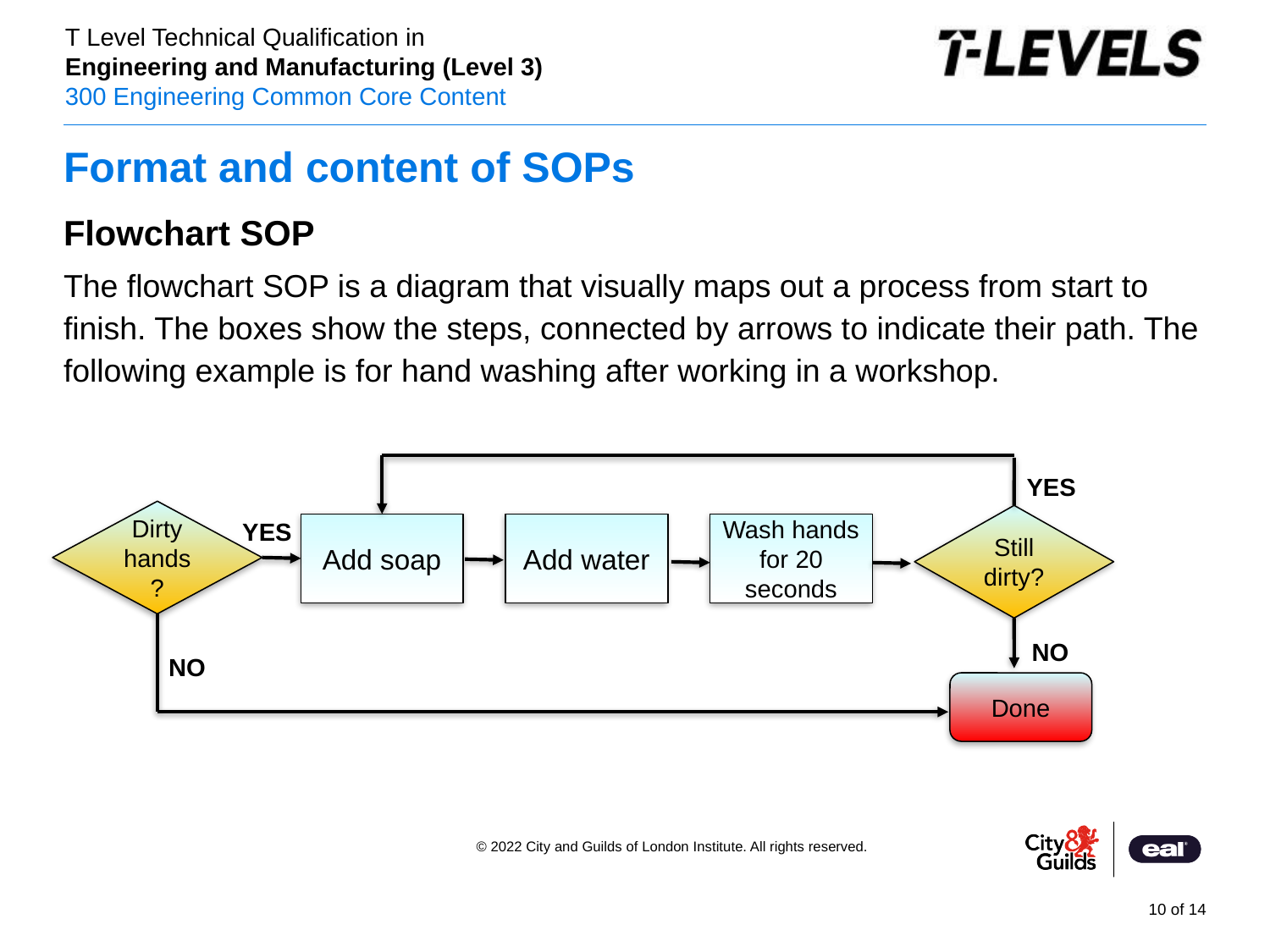

# Format and content of SOPs
Flowchart SOP
The flowchart SOP is a diagram that visually maps out a process from start to finish. The boxes show the steps, connected by arrows to indicate their path. The following example is for hand washing after working in a workshop.
YES
Dirty hands?
Still dirty?
YES
Add soap
Add water
Wash hands for 20 seconds
NO
NO
Done